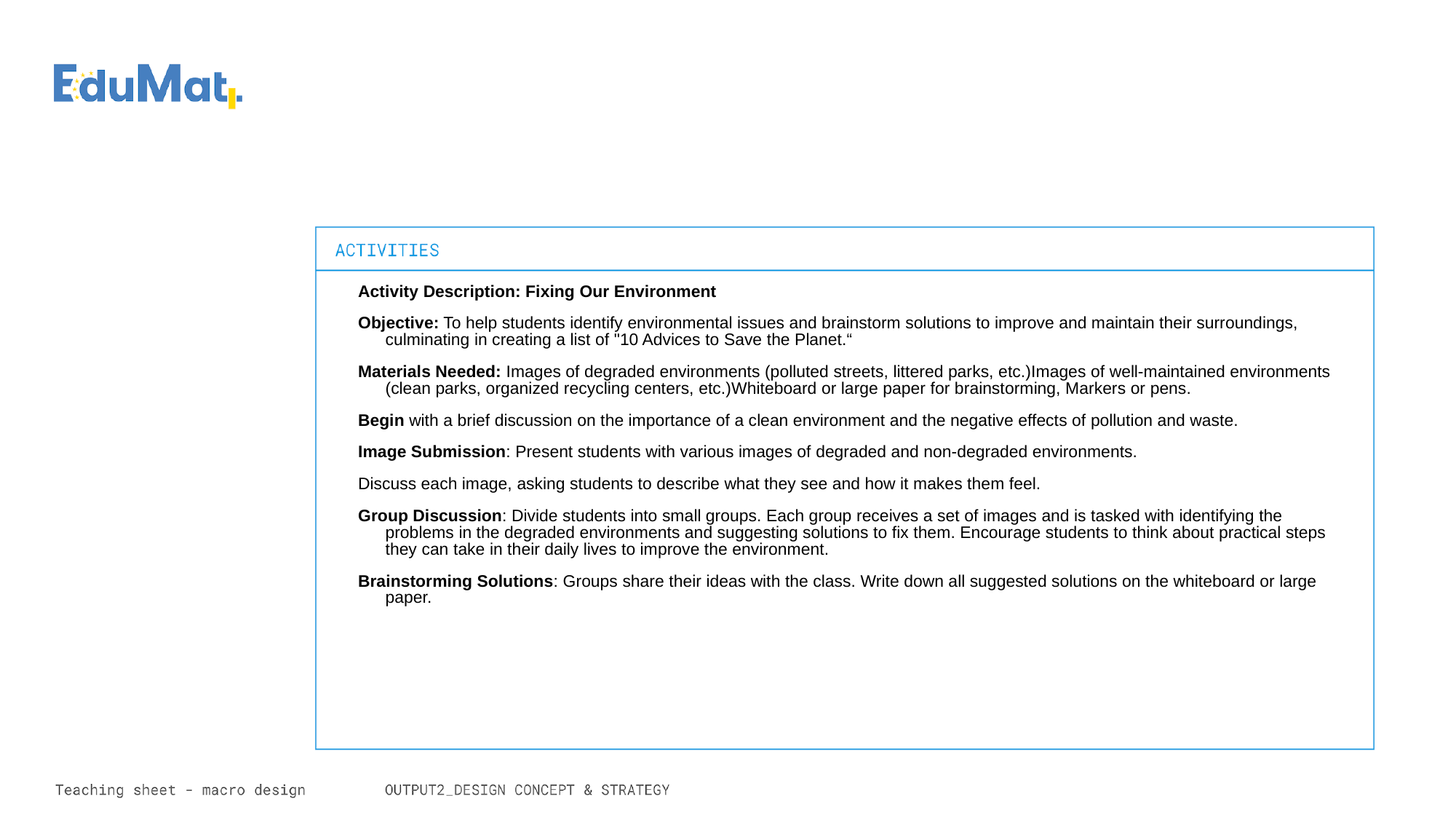

Activity Description: Fixing Our Environment
Objective: To help students identify environmental issues and brainstorm solutions to improve and maintain their surroundings, culminating in creating a list of "10 Advices to Save the Planet.“
Materials Needed: Images of degraded environments (polluted streets, littered parks, etc.)Images of well-maintained environments (clean parks, organized recycling centers, etc.)Whiteboard or large paper for brainstorming, Markers or pens.
Begin with a brief discussion on the importance of a clean environment and the negative effects of pollution and waste.
Image Submission: Present students with various images of degraded and non-degraded environments.
Discuss each image, asking students to describe what they see and how it makes them feel.
Group Discussion: Divide students into small groups. Each group receives a set of images and is tasked with identifying the problems in the degraded environments and suggesting solutions to fix them. Encourage students to think about practical steps they can take in their daily lives to improve the environment.
Brainstorming Solutions: Groups share their ideas with the class. Write down all suggested solutions on the whiteboard or large paper.